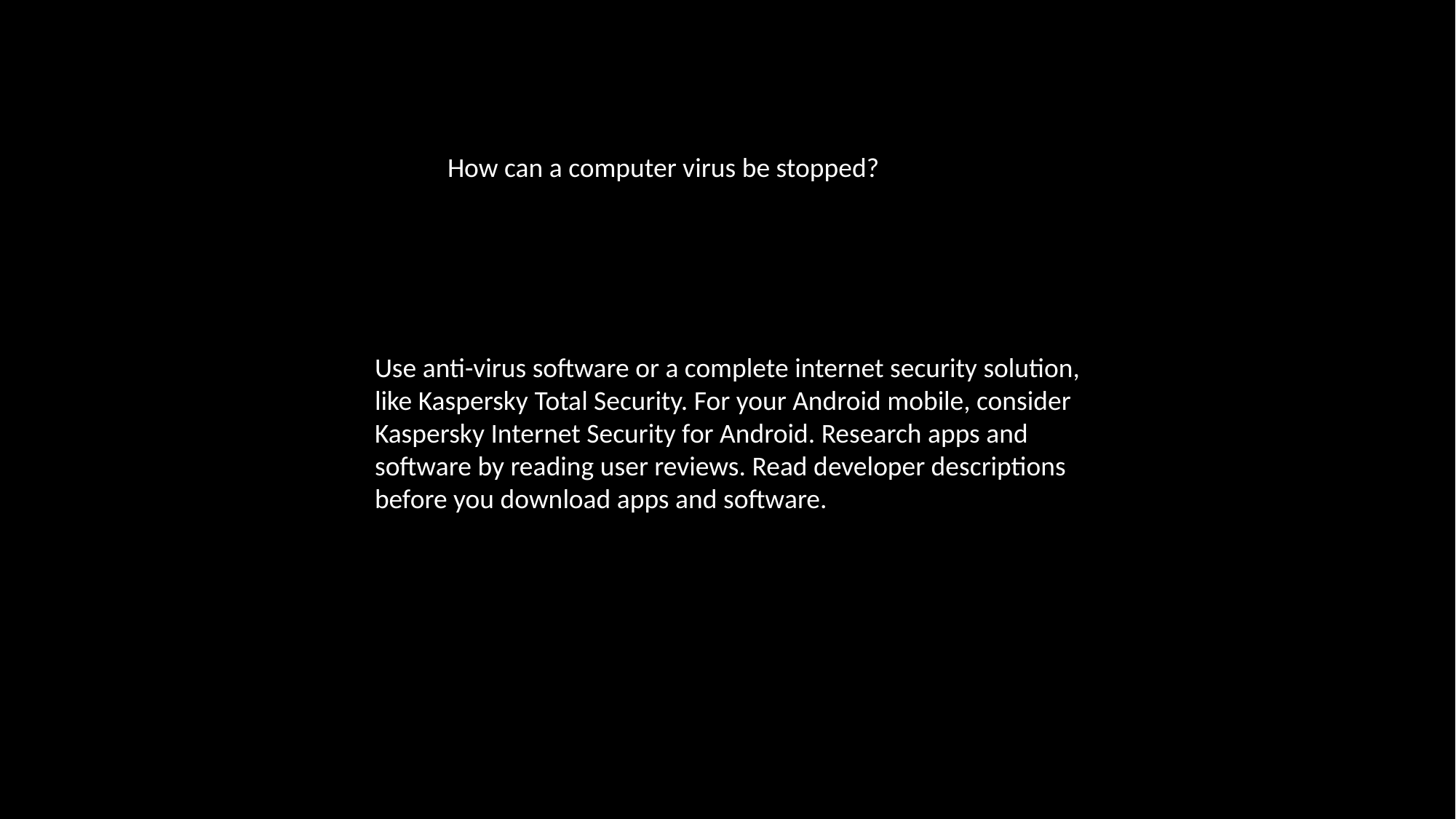

How can a computer virus be stopped?
Use anti-virus software or a complete internet security solution, like Kaspersky Total Security. For your Android mobile, consider Kaspersky Internet Security for Android. Research apps and software by reading user reviews. Read developer descriptions before you download apps and software.